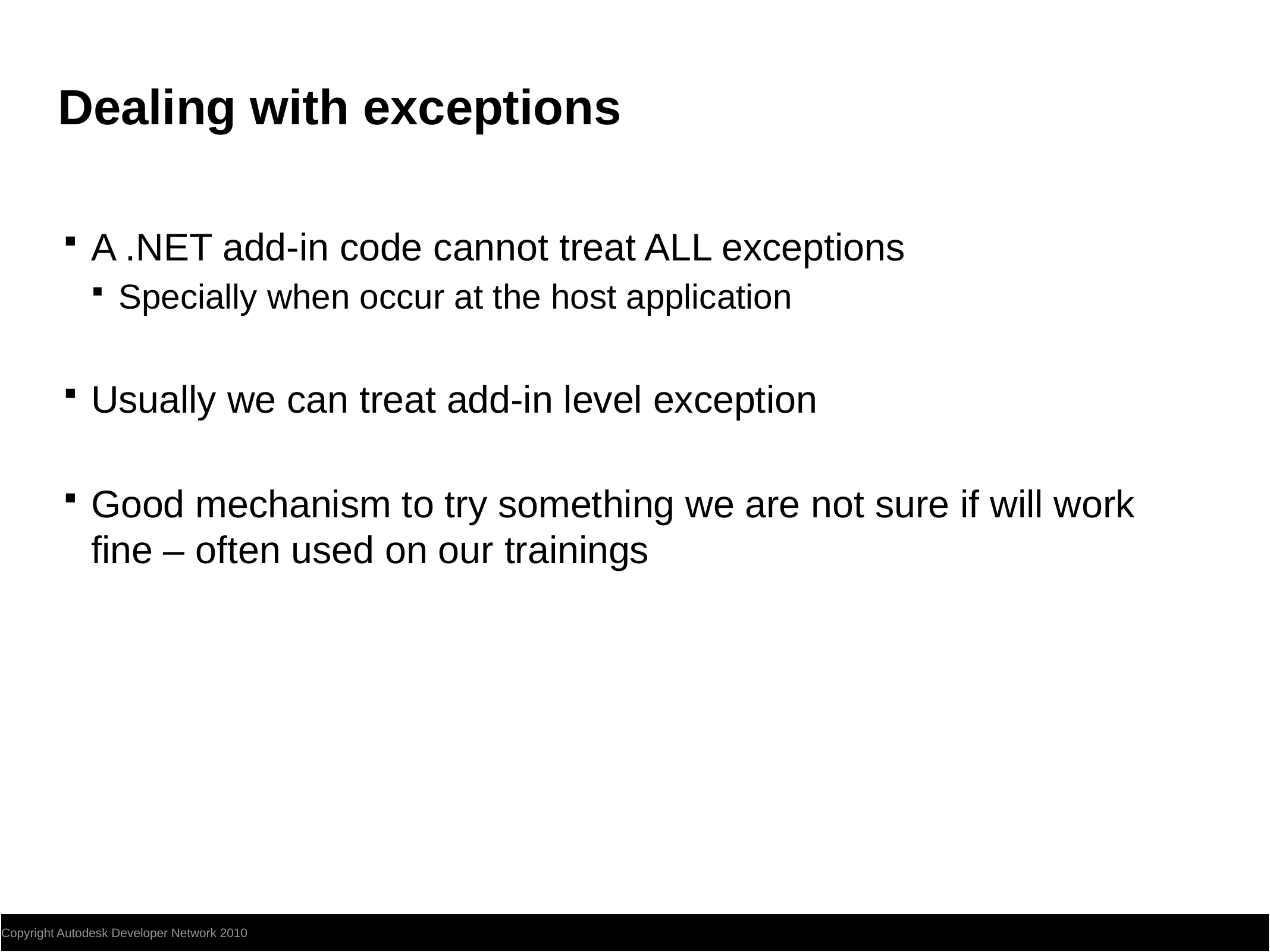

# Dealing with exceptions
A .NET add-in code cannot treat ALL exceptions
Specially when occur at the host application

Usually we can treat add-in level exception

Good mechanism to try something we are not sure if will work fine – often used on our trainings